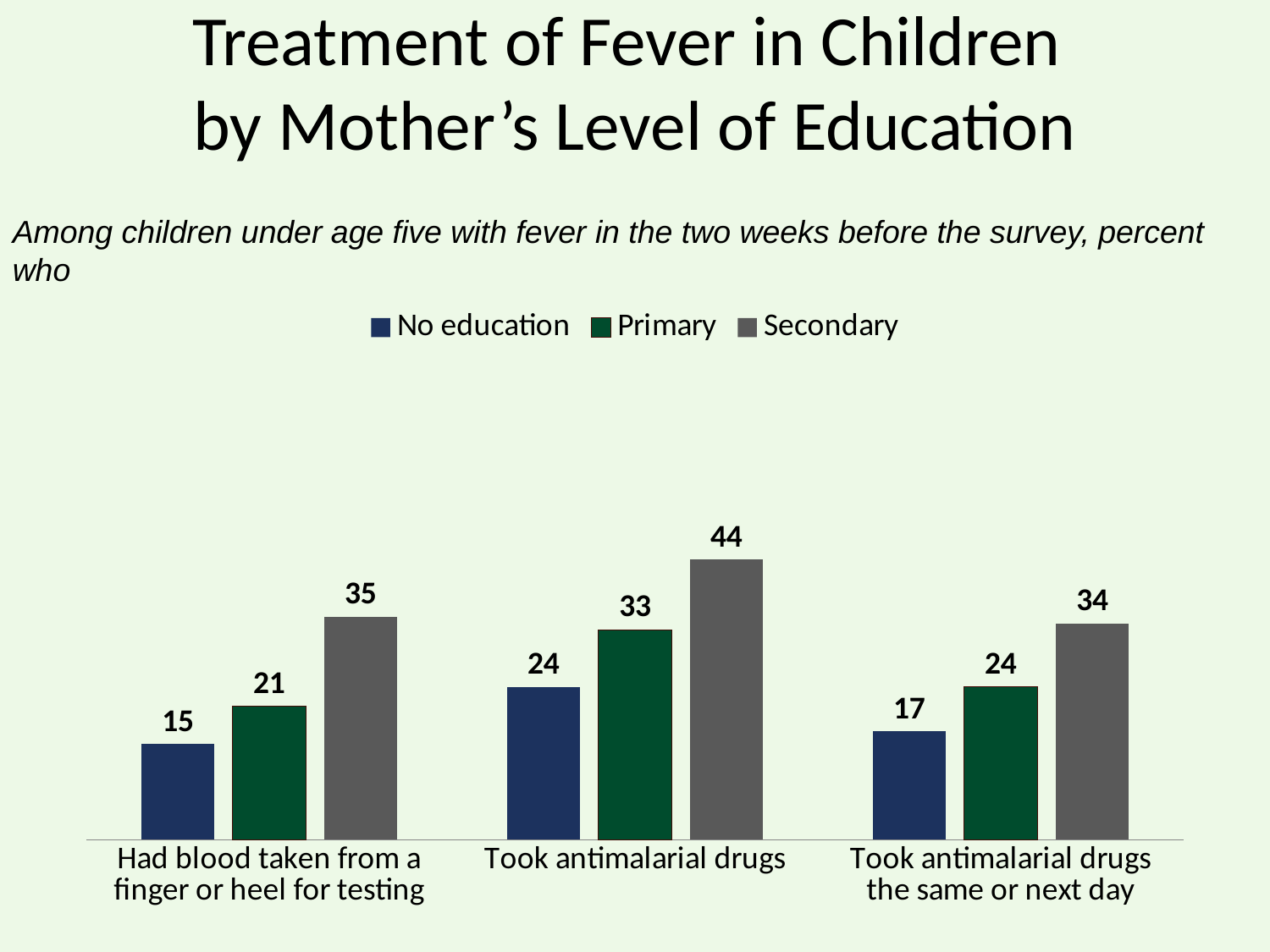

Treatment of Fever in Children
by Mother’s Level of Education
Among children under age five with fever in the two weeks before the survey, percent who

### Chart

| Category | No education | Primary | Secondary |
|---|---|---|---|
| Had blood taken from a finger or heel for testing | 15.0 | 21.0 | 35.0 |
| Took antimalarial drugs | 24.0 | 33.0 | 44.0 |
| Took antimalarial drugs the same or next day | 17.0 | 24.0 | 34.0 |